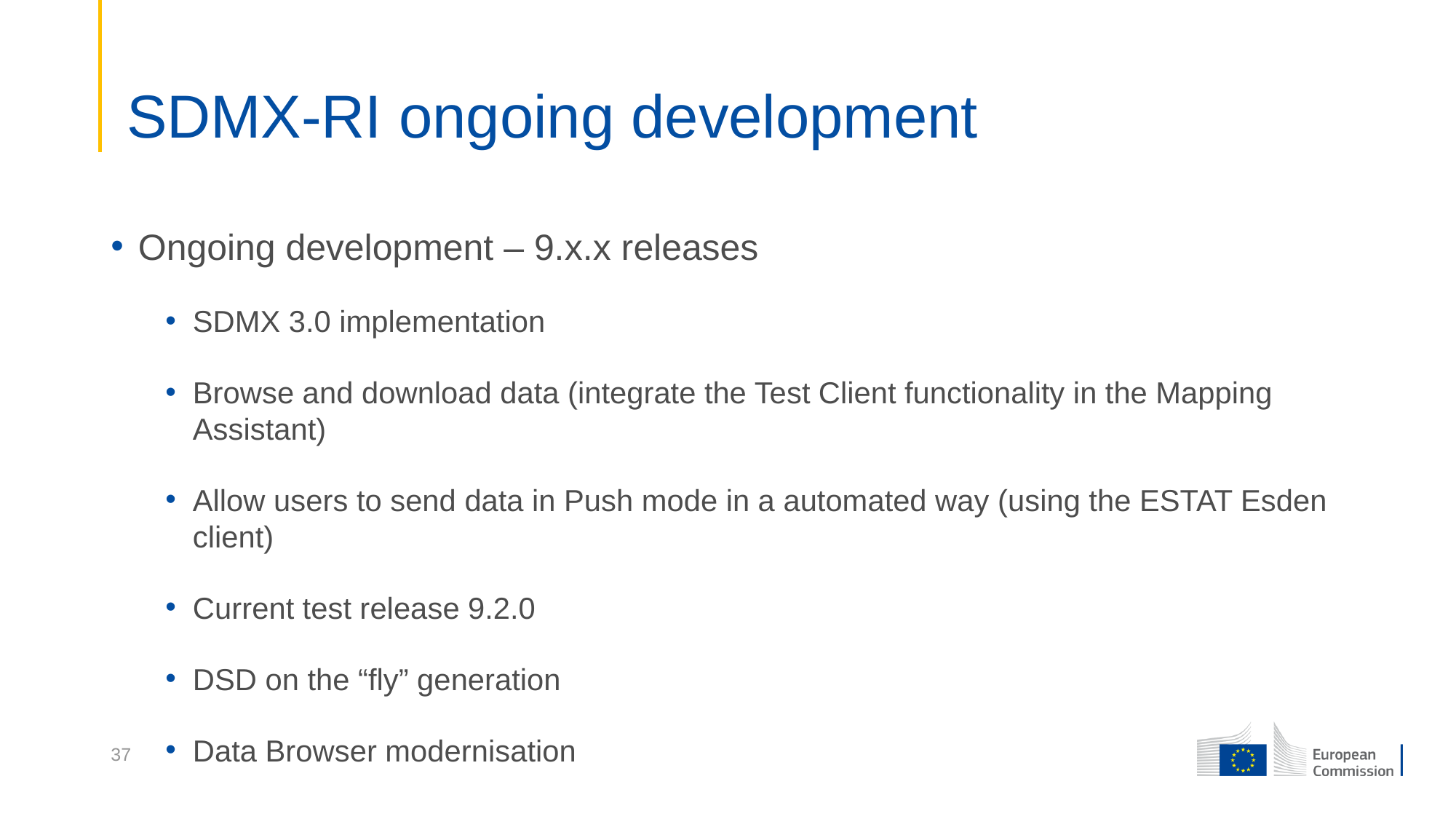

# SDMX-RI ongoing development
Ongoing development – 9.x.x releases
SDMX 3.0 implementation
Browse and download data (integrate the Test Client functionality in the Mapping Assistant)
Allow users to send data in Push mode in a automated way (using the ESTAT Esden client)
Current test release 9.2.0
DSD on the “fly” generation
Data Browser modernisation

37